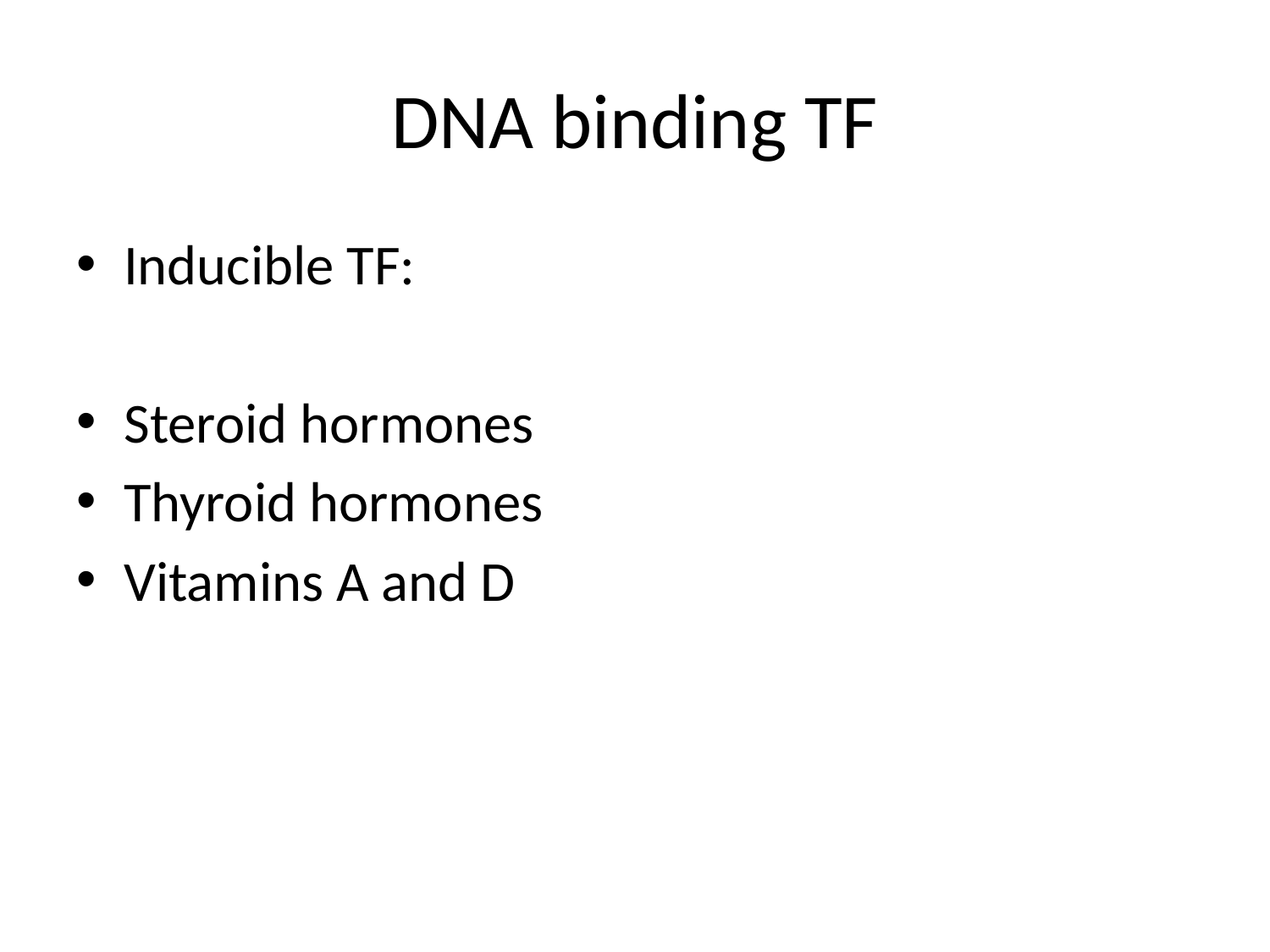

# DNA binding TF
Inducible TF:

Steroid hormones
Thyroid hormones
Vitamins A and D